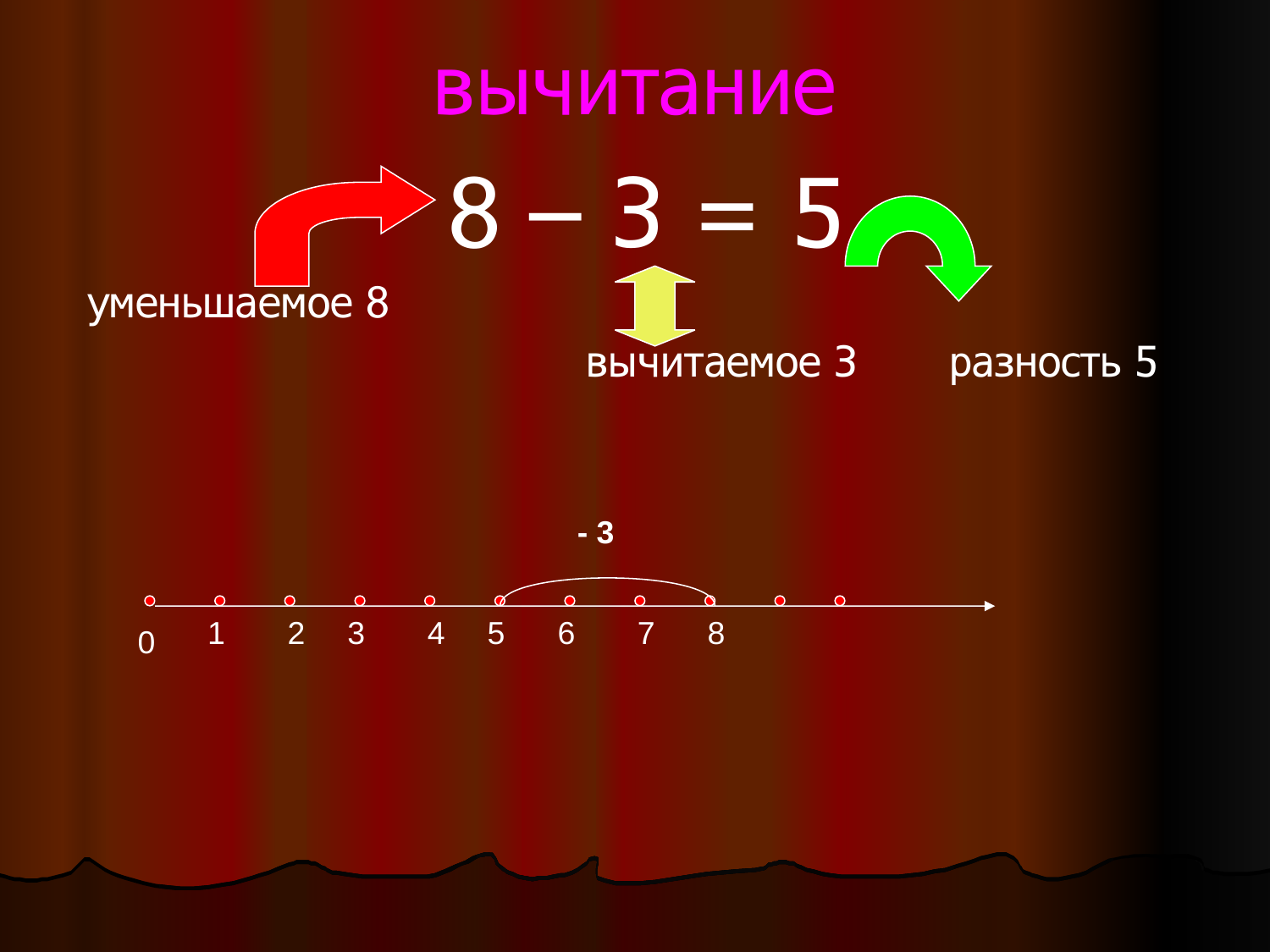

# вычитание
8 – 3 = 5
уменьшаемое 8
                                      вычитаемое 3       разность 5

- 3

1
2
3
4
5
6
7
8
0